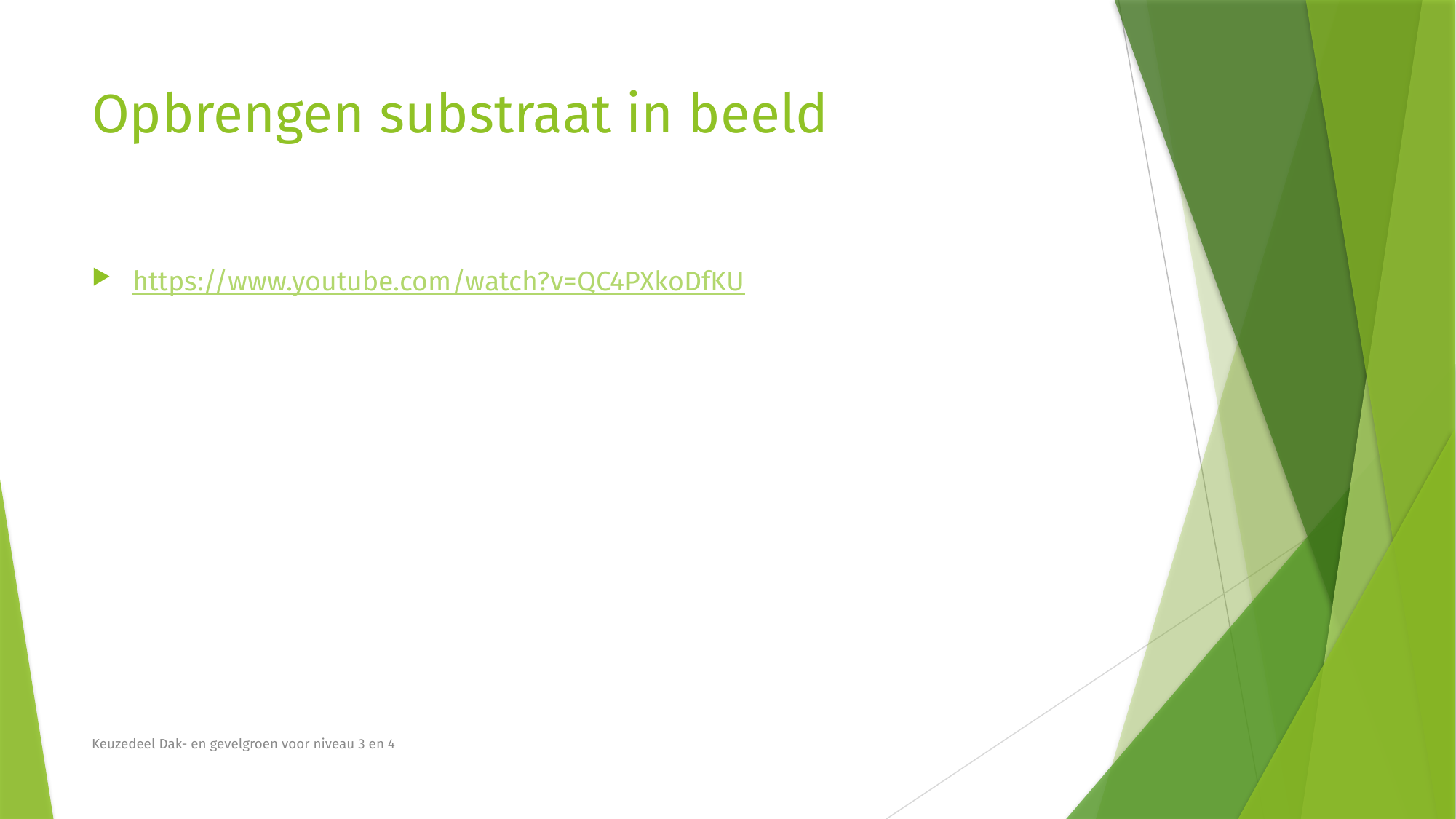

# Opbrengen substraat in beeld
https://www.youtube.com/watch?v=QC4PXkoDfKU

Keuzedeel Dak- en gevelgroen voor niveau 3 en 4